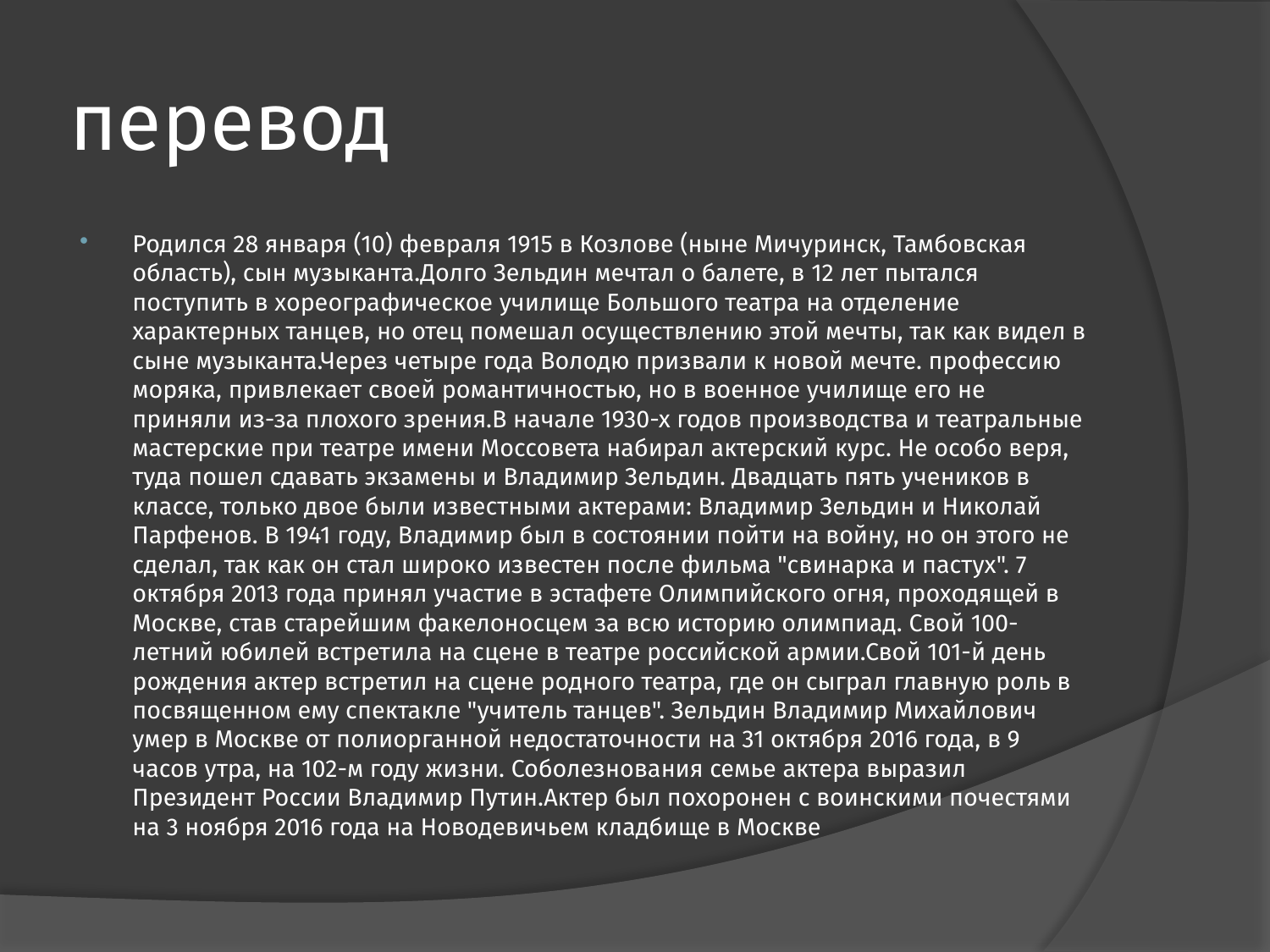

# перевод
Родился 28 января (10) февраля 1915 в Козлове (ныне Мичуринск, Тамбовская область), сын музыканта.Долго Зельдин мечтал о балете, в 12 лет пытался поступить в хореографическое училище Большого театра на отделение характерных танцев, но отец помешал осуществлению этой мечты, так как видел в сыне музыканта.Через четыре года Володю призвали к новой мечте. профессию моряка, привлекает своей романтичностью, но в военное училище его не приняли из-за плохого зрения.В начале 1930-х годов производства и театральные мастерские при театре имени Моссовета набирал актерский курс. Не особо веря, туда пошел сдавать экзамены и Владимир Зельдин. Двадцать пять учеников в классе, только двое были известными актерами: Владимир Зельдин и Николай Парфенов. В 1941 году, Владимир был в состоянии пойти на войну, но он этого не сделал, так как он стал широко известен после фильма "свинарка и пастух". 7 октября 2013 года принял участие в эстафете Олимпийского огня, проходящей в Москве, став старейшим факелоносцем за всю историю олимпиад. Свой 100-летний юбилей встретила на сцене в театре российской армии.Свой 101-й день рождения актер встретил на сцене родного театра, где он сыграл главную роль в посвященном ему спектакле "учитель танцев". Зельдин Владимир Михайлович умер в Москве от полиорганной недостаточности на 31 октября 2016 года, в 9 часов утра, на 102-м году жизни. Соболезнования семье актера выразил Президент России Владимир Путин.Актер был похоронен с воинскими почестями на 3 ноября 2016 года на Новодевичьем кладбище в Москве